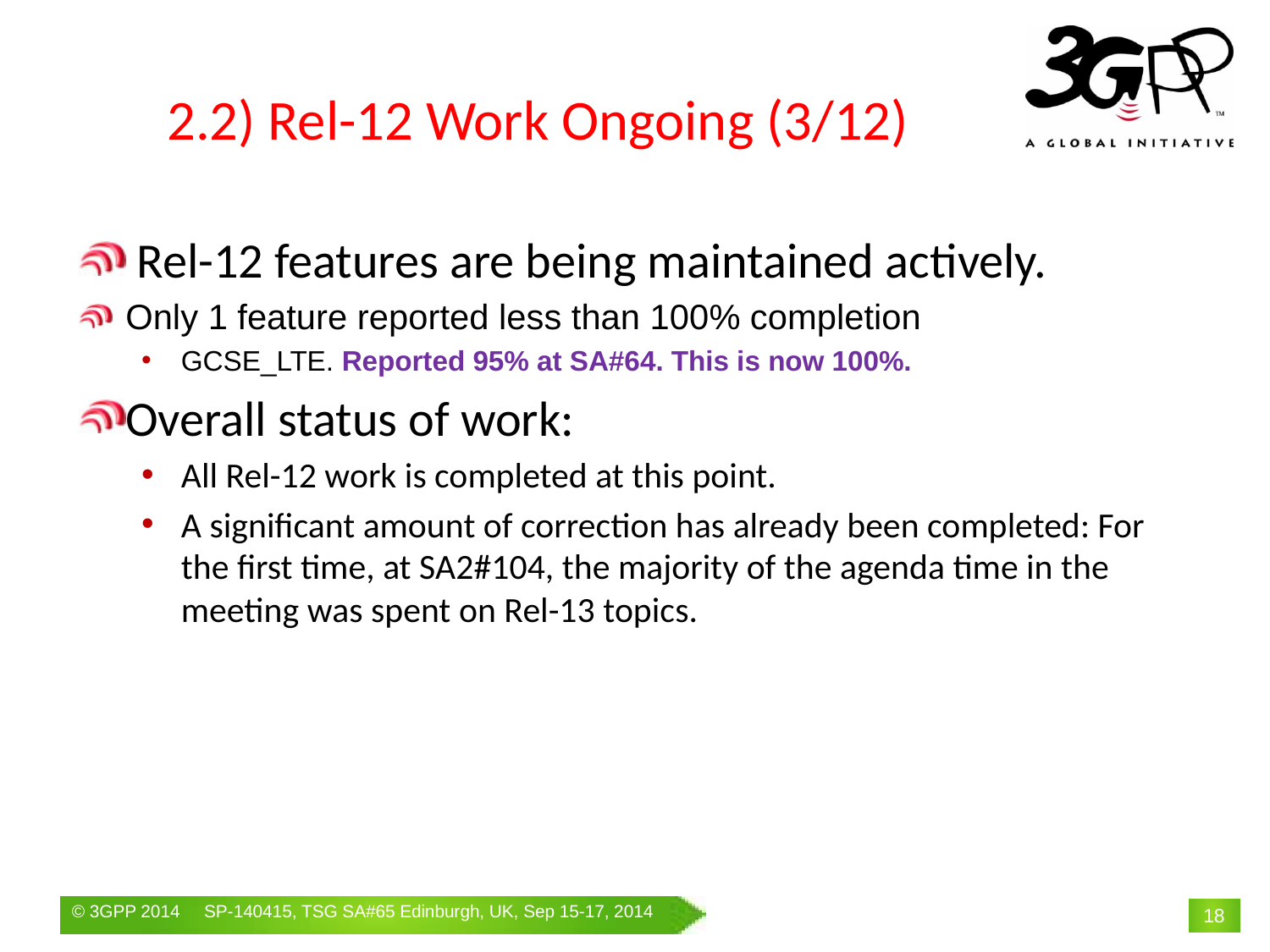

# 2.2) Rel-12 Work Ongoing (3/12)
 Rel-12 features are being maintained actively.
Only 1 feature reported less than 100% completion
GCSE_LTE. Reported 95% at SA#64. This is now 100%.
Overall status of work:
All Rel-12 work is completed at this point.
A significant amount of correction has already been completed: For the first time, at SA2#104, the majority of the agenda time in the meeting was spent on Rel-13 topics.